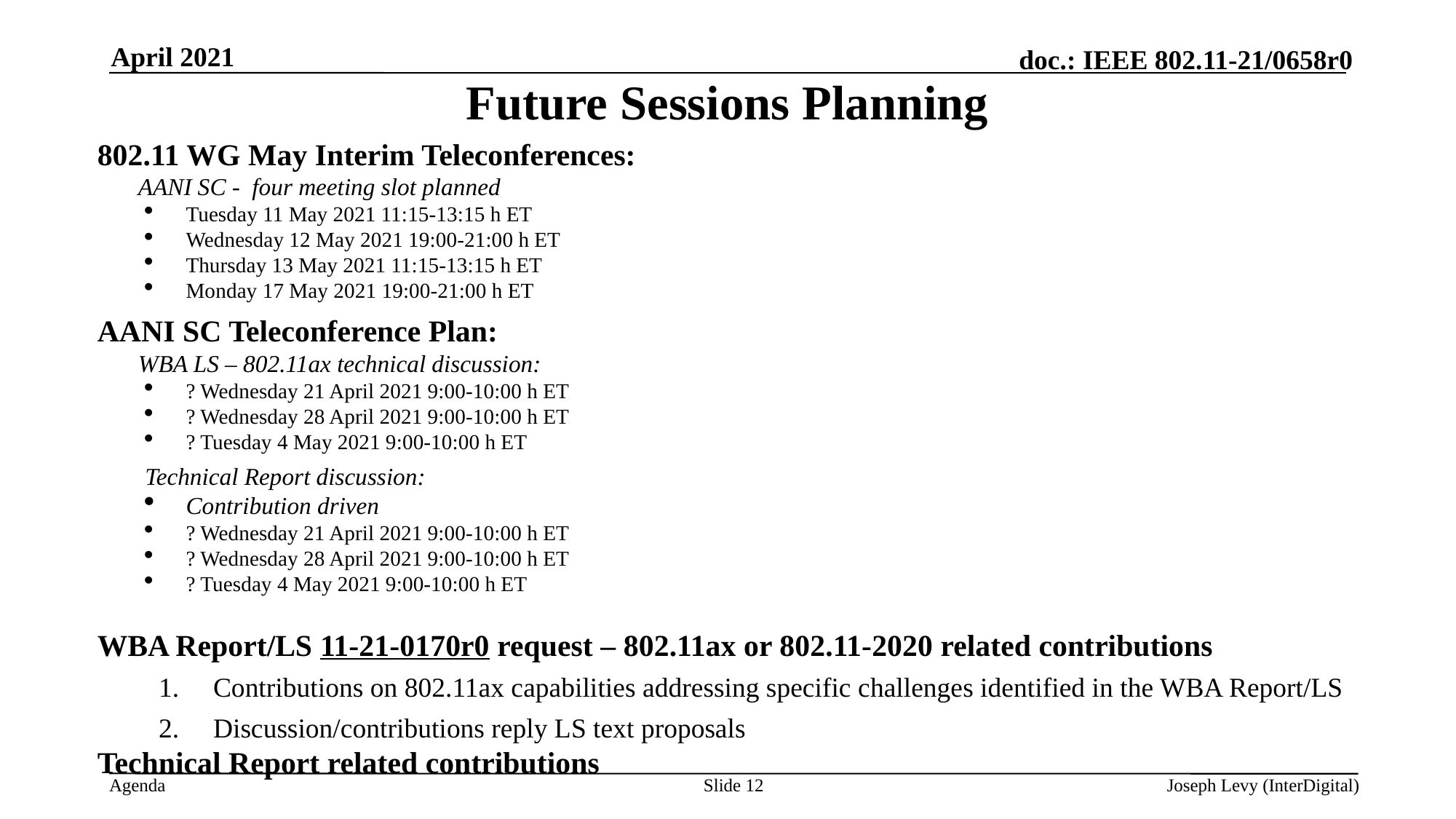

April 2021
# Future Sessions Planning
802.11 WG May Interim Teleconferences:
AANI SC -  four meeting slot planned
Tuesday 11 May 2021 11:15-13:15 h ET
Wednesday 12 May 2021 19:00-21:00 h ET
Thursday 13 May 2021 11:15-13:15 h ET
Monday 17 May 2021 19:00-21:00 h ET
AANI SC Teleconference Plan:
WBA LS – 802.11ax technical discussion:
? Wednesday 21 April 2021 9:00-10:00 h ET
? Wednesday 28 April 2021 9:00-10:00 h ET
? Tuesday 4 May 2021 9:00-10:00 h ET
Technical Report discussion:
Contribution driven
? Wednesday 21 April 2021 9:00-10:00 h ET
? Wednesday 28 April 2021 9:00-10:00 h ET
? Tuesday 4 May 2021 9:00-10:00 h ET

WBA Report/LS 11-21-0170r0 request – 802.11ax or 802.11-2020 related contributions
Contributions on 802.11ax capabilities addressing specific challenges identified in the WBA Report/LS
Discussion/contributions reply LS text proposals
Technical Report related contributions
Slide 12
Joseph Levy (InterDigital)